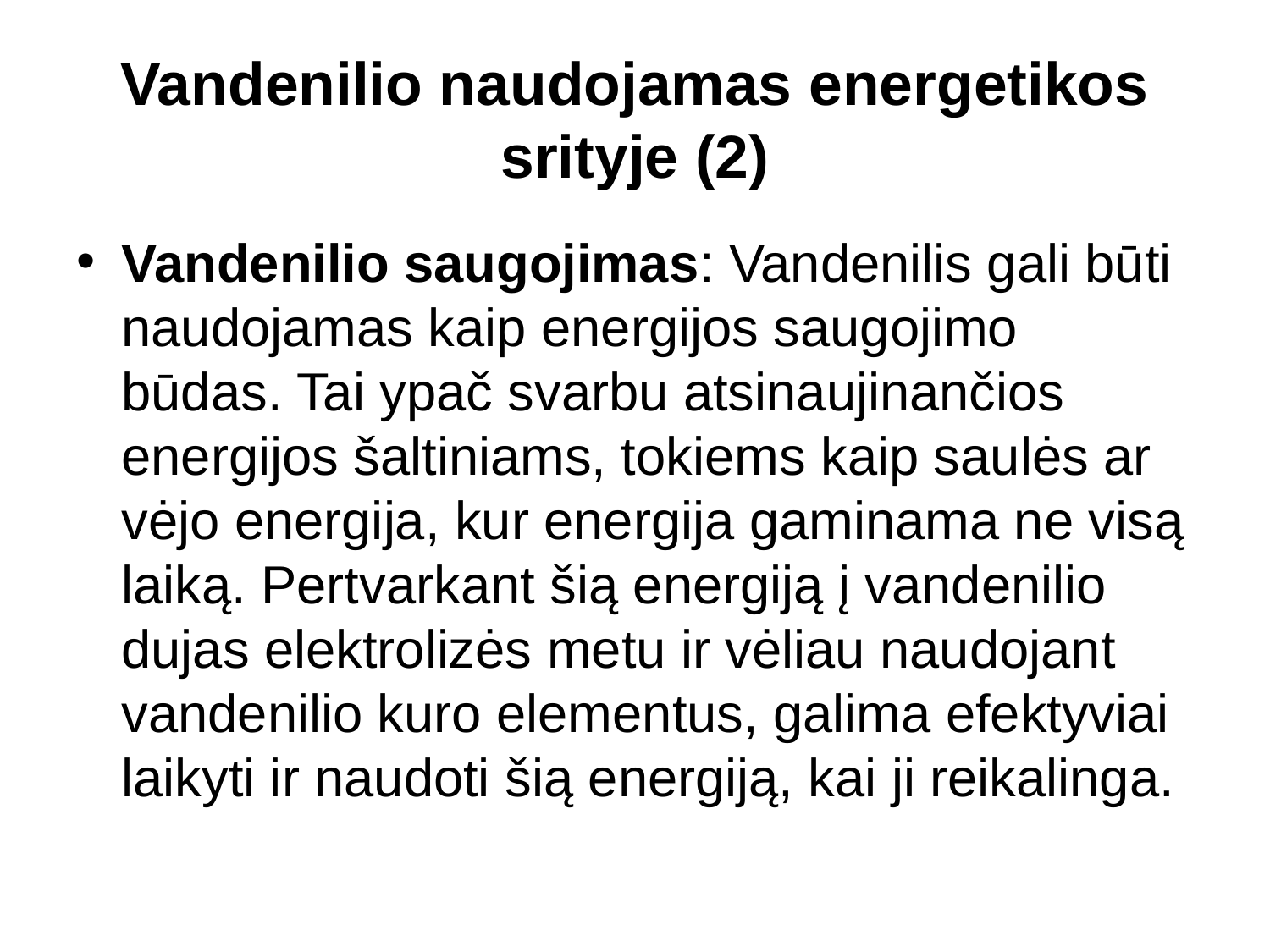

# Vandenilio naudojamas energetikos srityje (2)
Vandenilio saugojimas: Vandenilis gali būti naudojamas kaip energijos saugojimo būdas. Tai ypač svarbu atsinaujinančios energijos šaltiniams, tokiems kaip saulės ar vėjo energija, kur energija gaminama ne visą laiką. Pertvarkant šią energiją į vandenilio dujas elektrolizės metu ir vėliau naudojant vandenilio kuro elementus, galima efektyviai laikyti ir naudoti šią energiją, kai ji reikalinga.